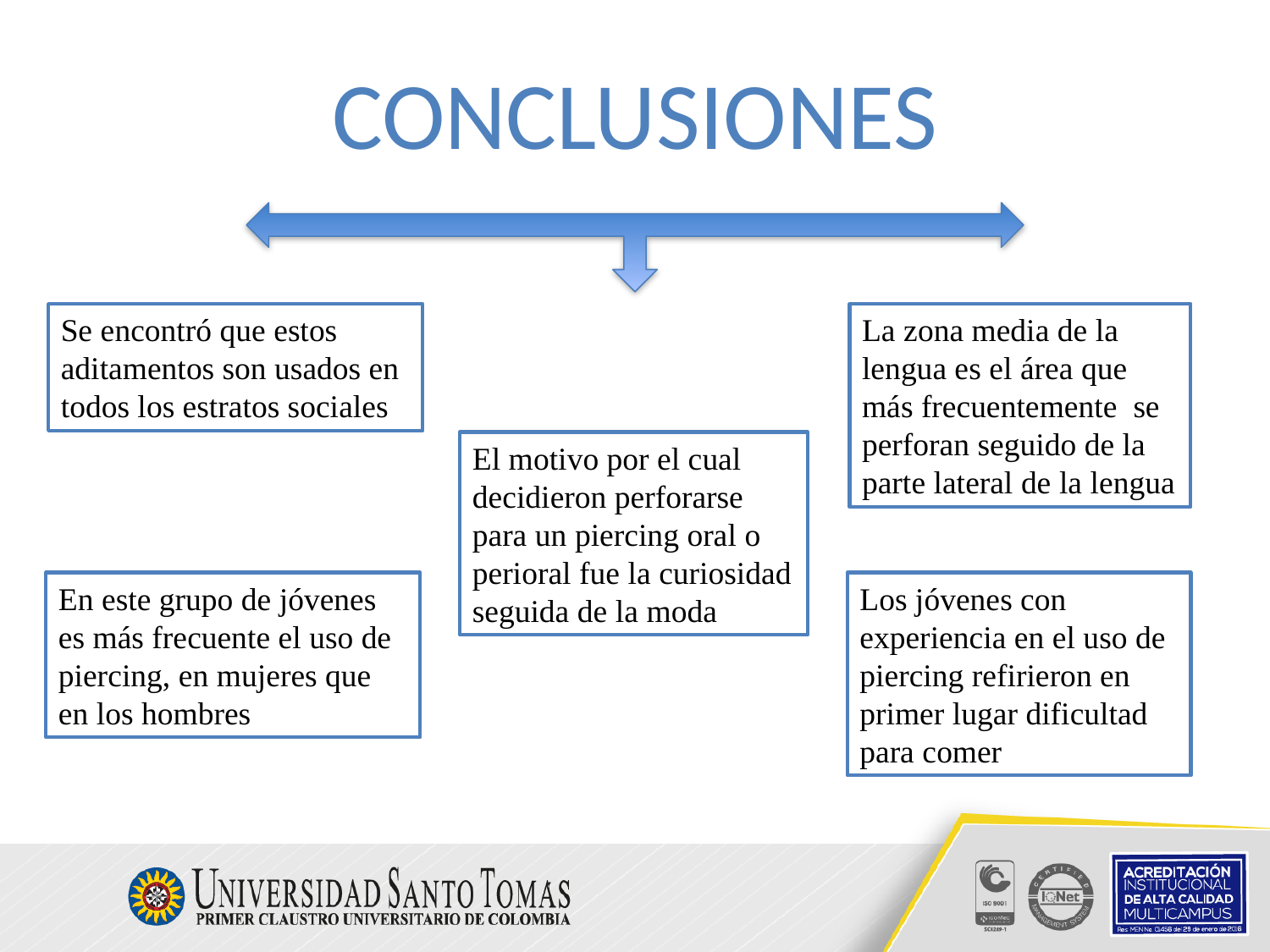

CONCLUSIONES

Se encontró que estos aditamentos son usados en todos los estratos sociales
La zona media de la lengua es el área que más frecuentemente  se perforan seguido de la parte lateral de la lengua
El motivo por el cual decidieron perforarse para un piercing oral o perioral fue la curiosidad seguida de la moda
En este grupo de jóvenes es más frecuente el uso de piercing, en mujeres que en los hombres
Los jóvenes con experiencia en el uso de piercing refirieron en primer lugar dificultad para comer